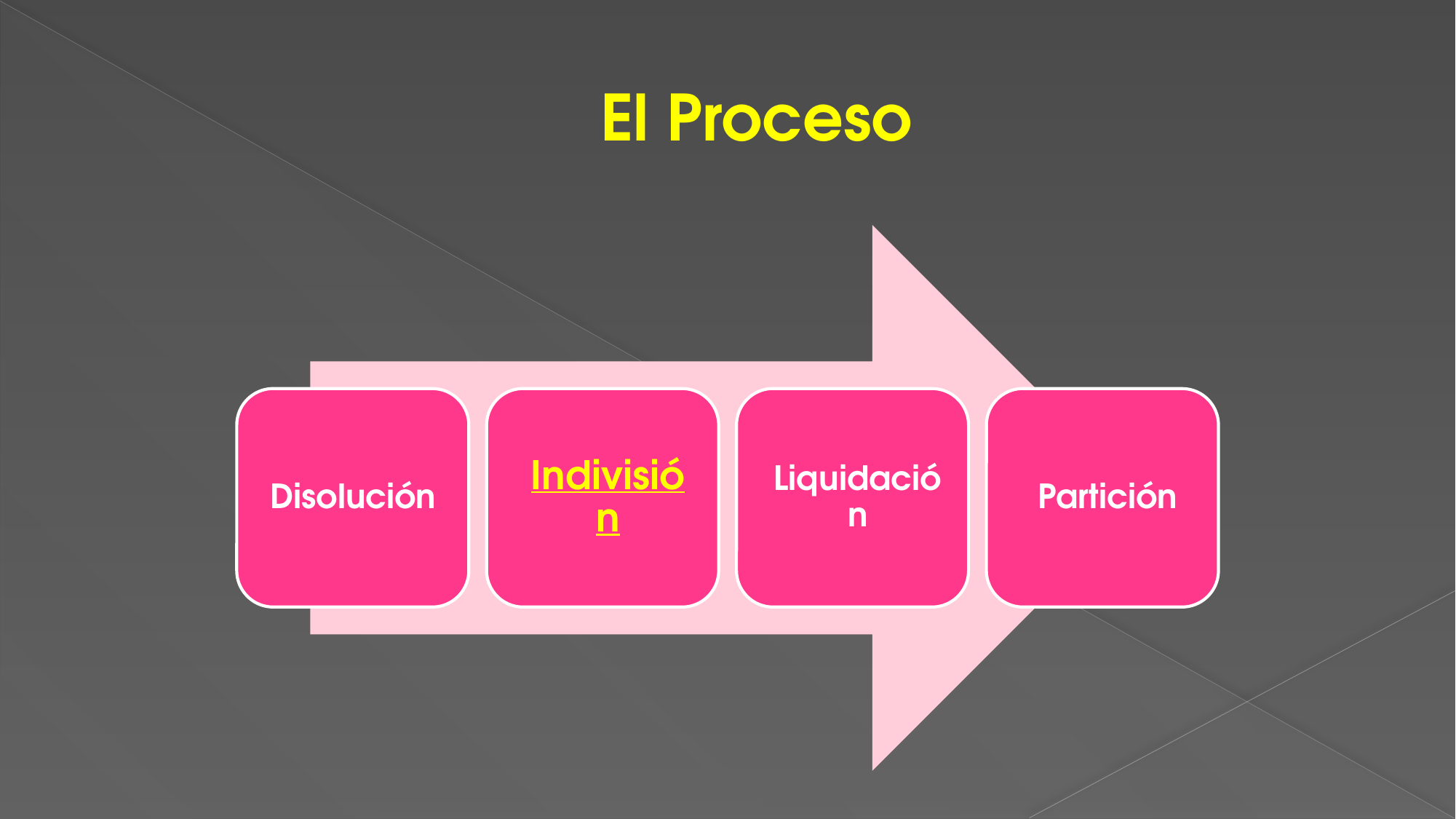

# El Proceso
Disolución
Indivisión
Liquidación
Partición